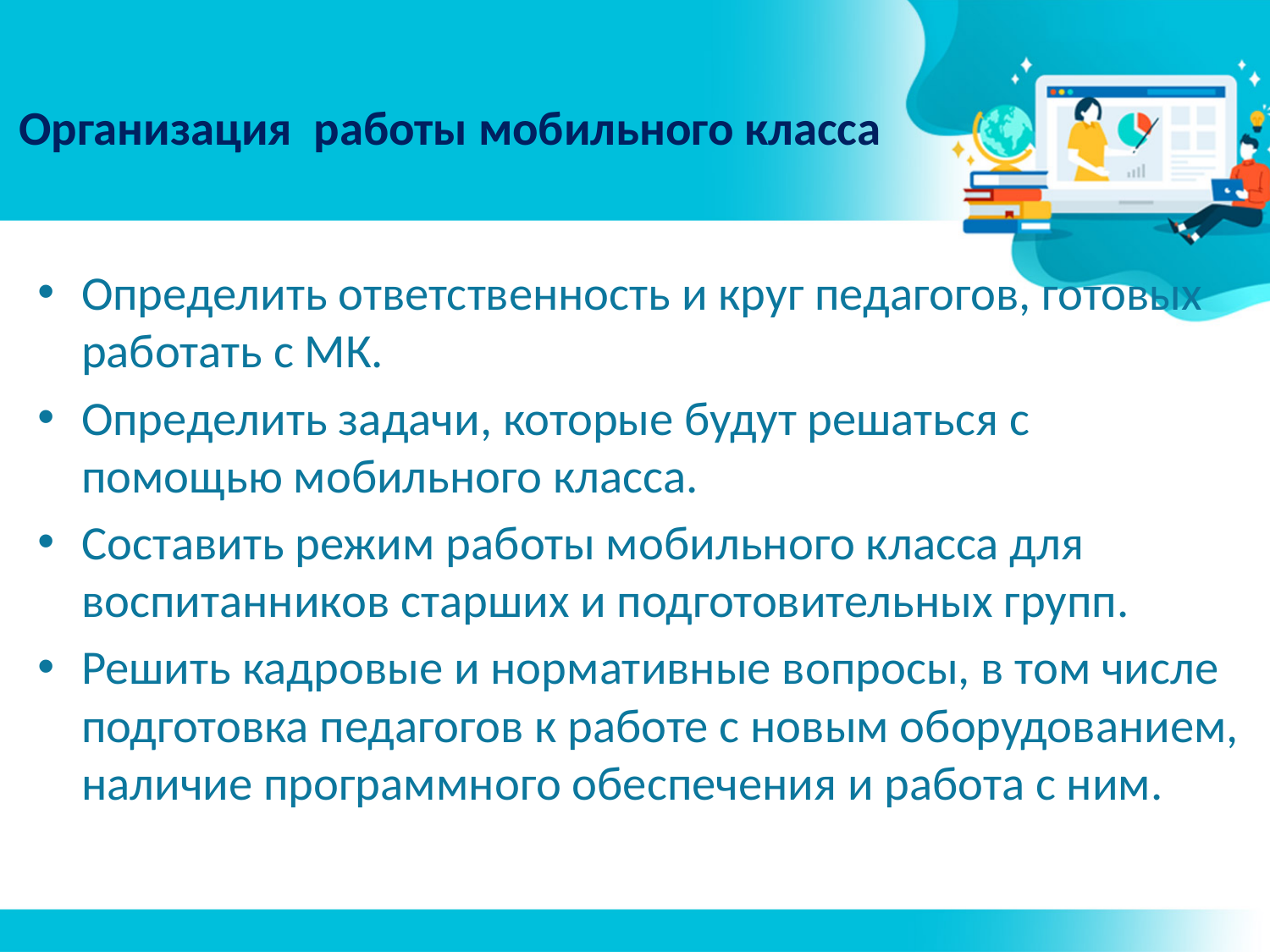

# Организация  работы мобильного класса
Определить ответственность и круг педагогов, готовых работать с МК.
Определить задачи, которые будут решаться с помощью мобильного класса.
Составить режим работы мобильного класса для воспитанников старших и подготовительных групп.
Решить кадровые и нормативные вопросы, в том числе подготовка педагогов к работе с новым оборудованием, наличие программного обеспечения и работа с ним.